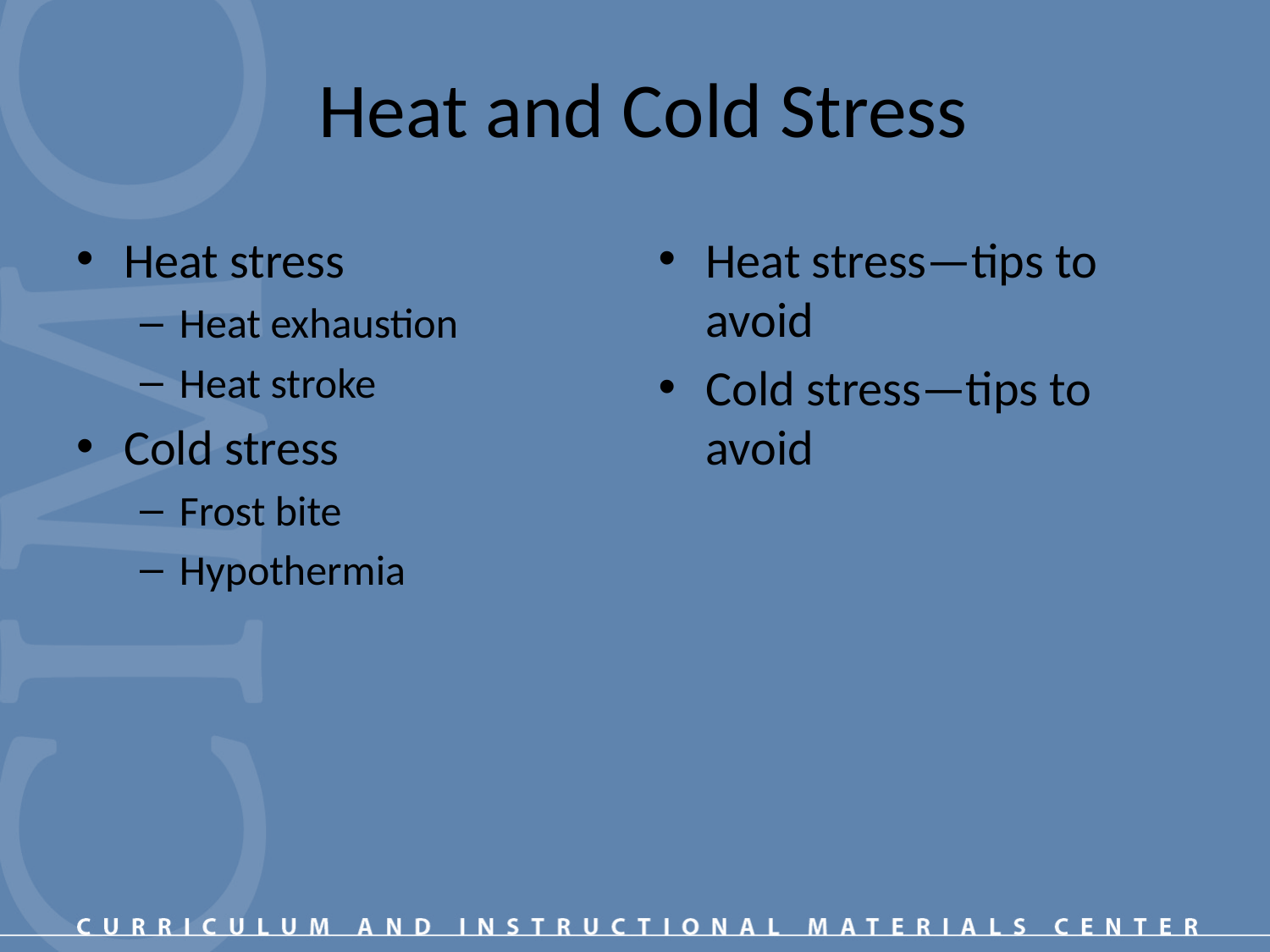

# Heat and Cold Stress
Heat stress
Heat exhaustion
Heat stroke
Cold stress
Frost bite
Hypothermia
Heat stress—tips to avoid
Cold stress—tips to avoid